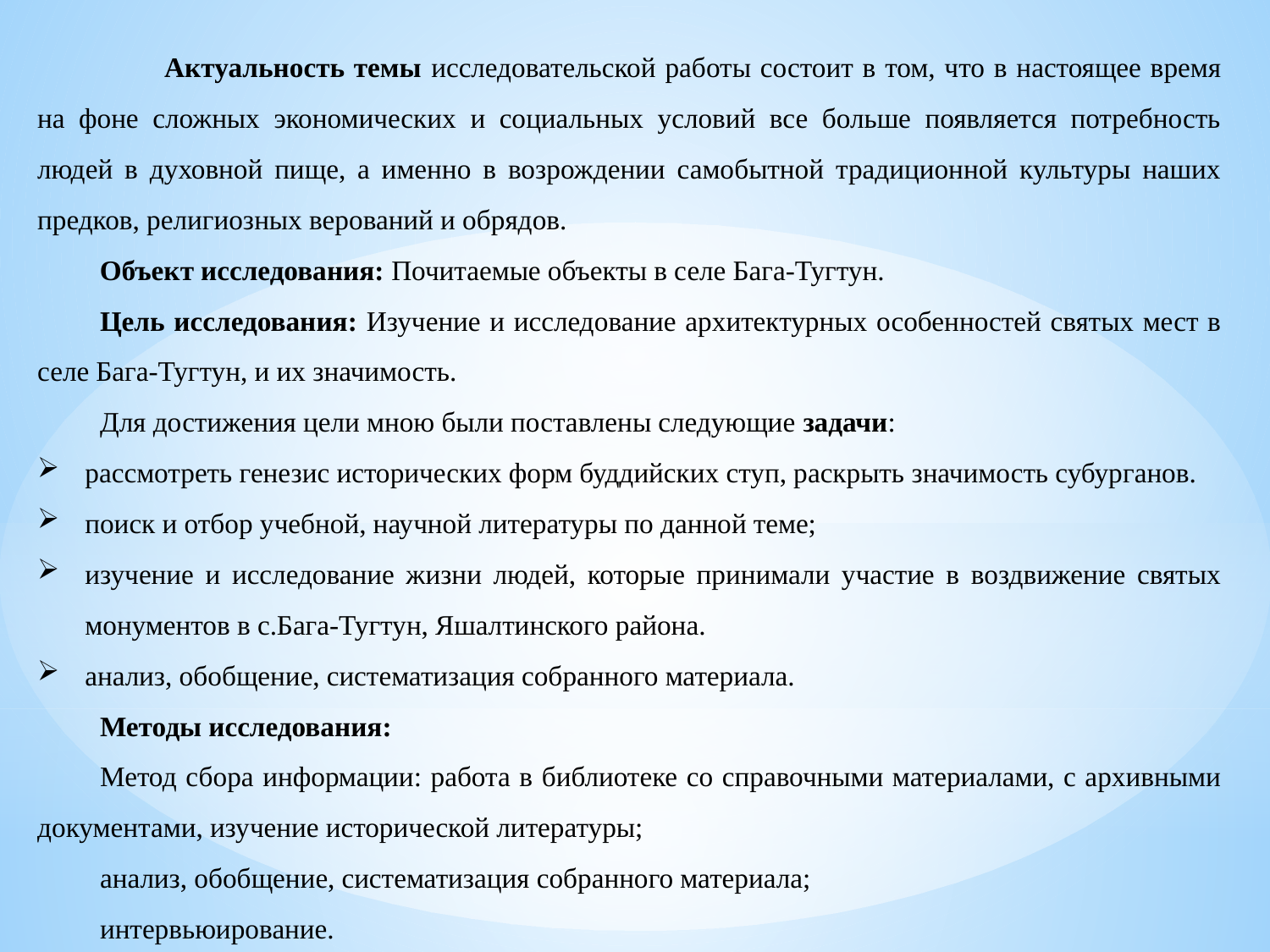

Актуальность темы исследовательской работы состоит в том, что в настоящее время на фоне сложных экономических и социальных условий все больше появляется потребность людей в духовной пище, а именно в возрождении самобытной традиционной культуры наших предков, религиозных верований и обрядов.
Объект исследования: Почитаемые объекты в селе Бага-Тугтун.
Цель исследования: Изучение и исследование архитектурных особенностей святых мест в селе Бага-Тугтун, и их значимость.
Для достижения цели мною были поставлены следующие задачи:
рассмотреть генезис исторических форм буддийских ступ, раскрыть значимость субурганов.
поиск и отбор учебной, научной литературы по данной теме;
изучение и исследование жизни людей, которые принимали участие в воздвижение святых монументов в с.Бага-Тугтун, Яшалтинского района.
анализ, обобщение, систематизация собранного материала.
Методы исследования:
Метод сбора информации: работа в библиотеке со справочными материалами, с архивными документами, изучение исторической литературы;
анализ, обобщение, систематизация собранного материала;
интервьюирование.